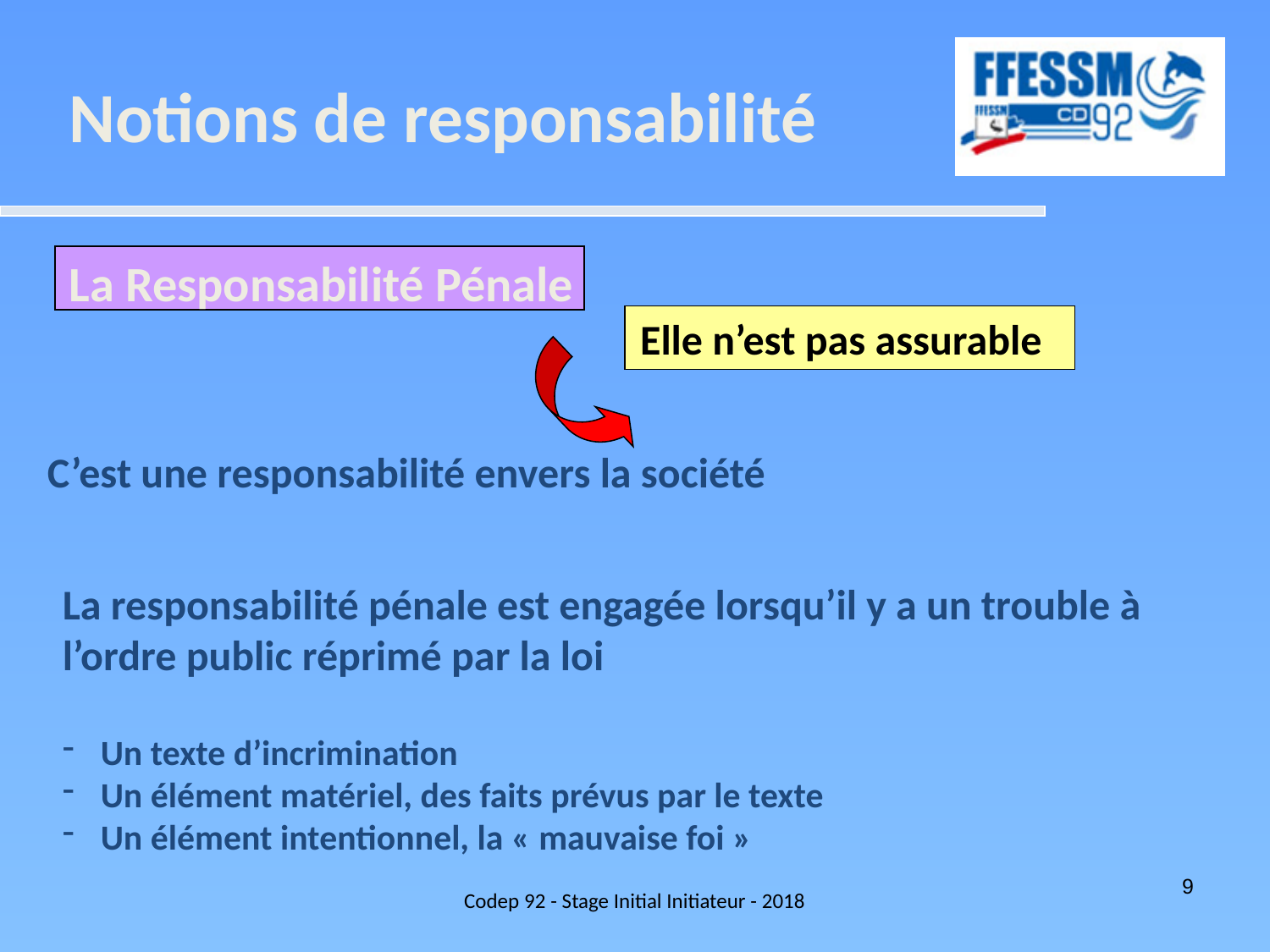

Notions de responsabilité

La Responsabilité Pénale

Elle n’est pas assurable

C’est une responsabilité envers la société
La responsabilité pénale est engagée lorsqu’il y a un trouble à l’ordre public réprimé par la loi

 Un texte d’incrimination
 Un élément matériel, des faits prévus par le texte
 Un élément intentionnel, la « mauvaise foi »

Codep 92 - Stage Initial Initiateur - 2018
9